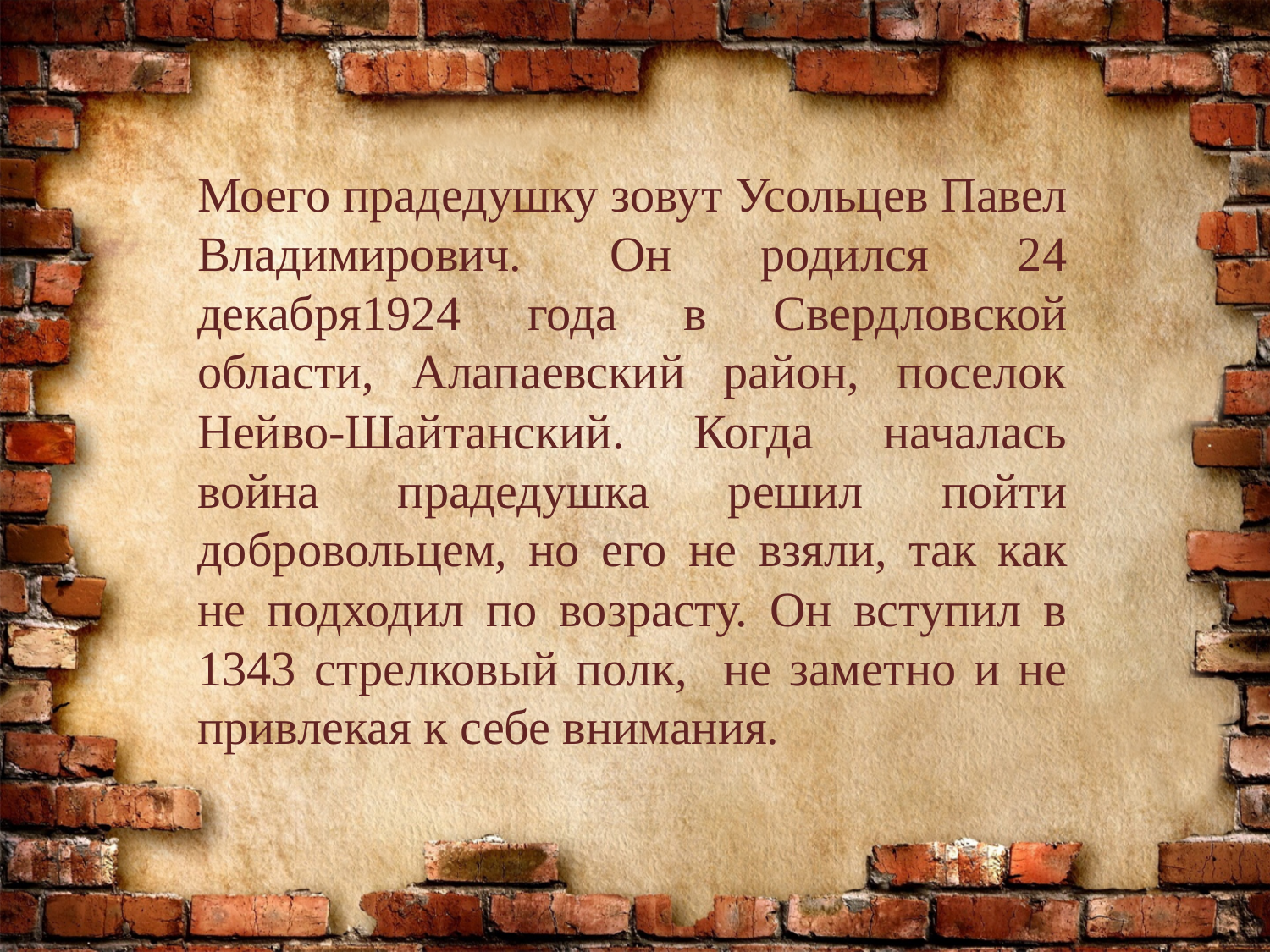

Моего прадедушку зовут Усольцев Павел Владимирович. Он родился 24 декабря1924 года в Свердловской области, Алапаевский район, поселок Нейво-Шайтанский. Когда началась война прадедушка решил пойти добровольцем, но его не взяли, так как не подходил по возрасту. Он вступил в 1343 стрелковый полк,  не заметно и не привлекая к себе внимания.